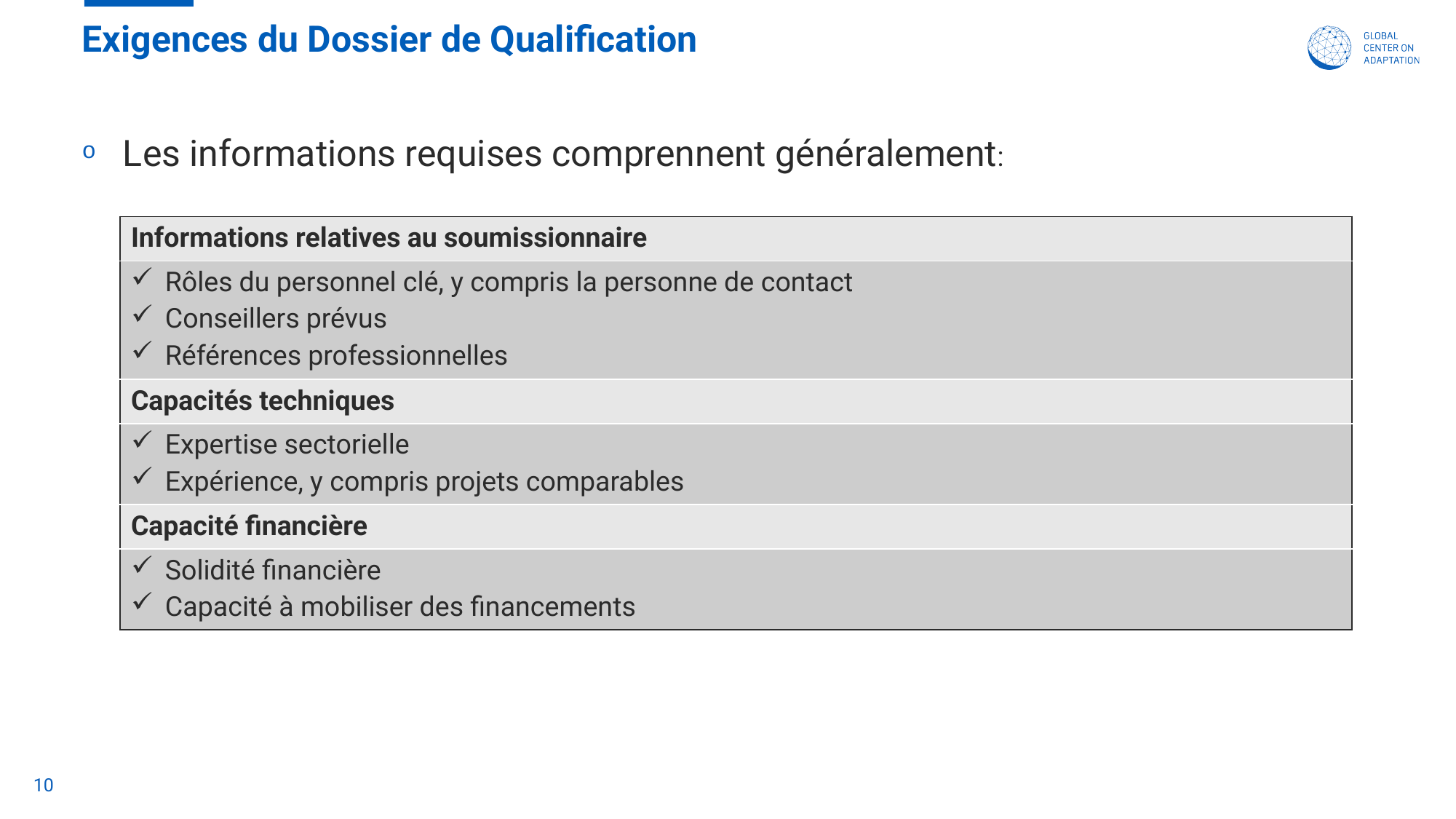

# Exigences du Dossier de Qualification
Les informations requises comprennent généralement:

| Informations relatives au soumissionnaire |
| --- |
| Rôles du personnel clé, y compris la personne de contact Conseillers prévus Références professionnelles |
| Capacités techniques |
| Expertise sectorielle Expérience, y compris projets comparables |
| Capacité financière |
| Solidité financière Capacité à mobiliser des financements |